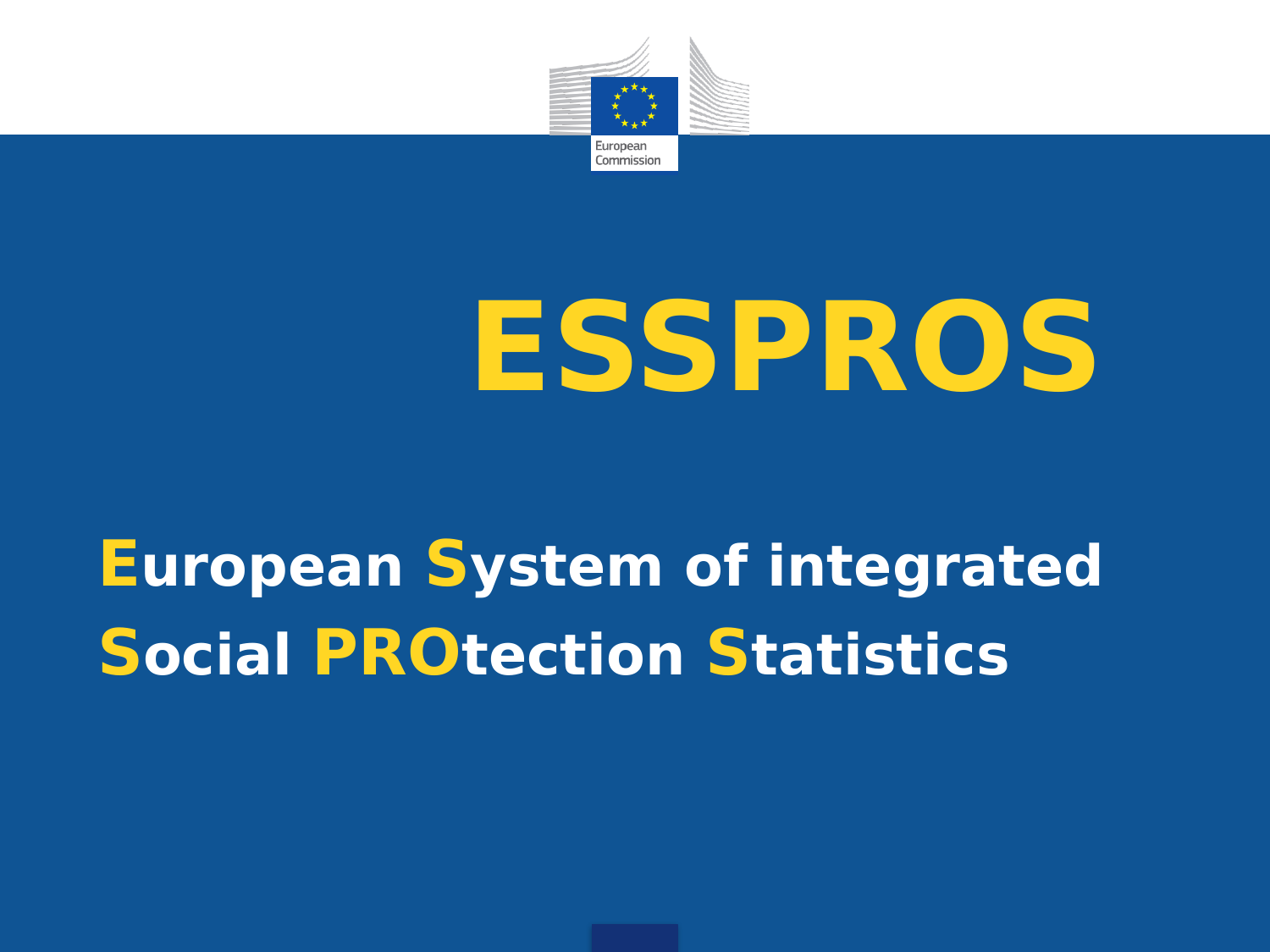

# ESSPROS
European System of integrated
Social PROtection Statistics